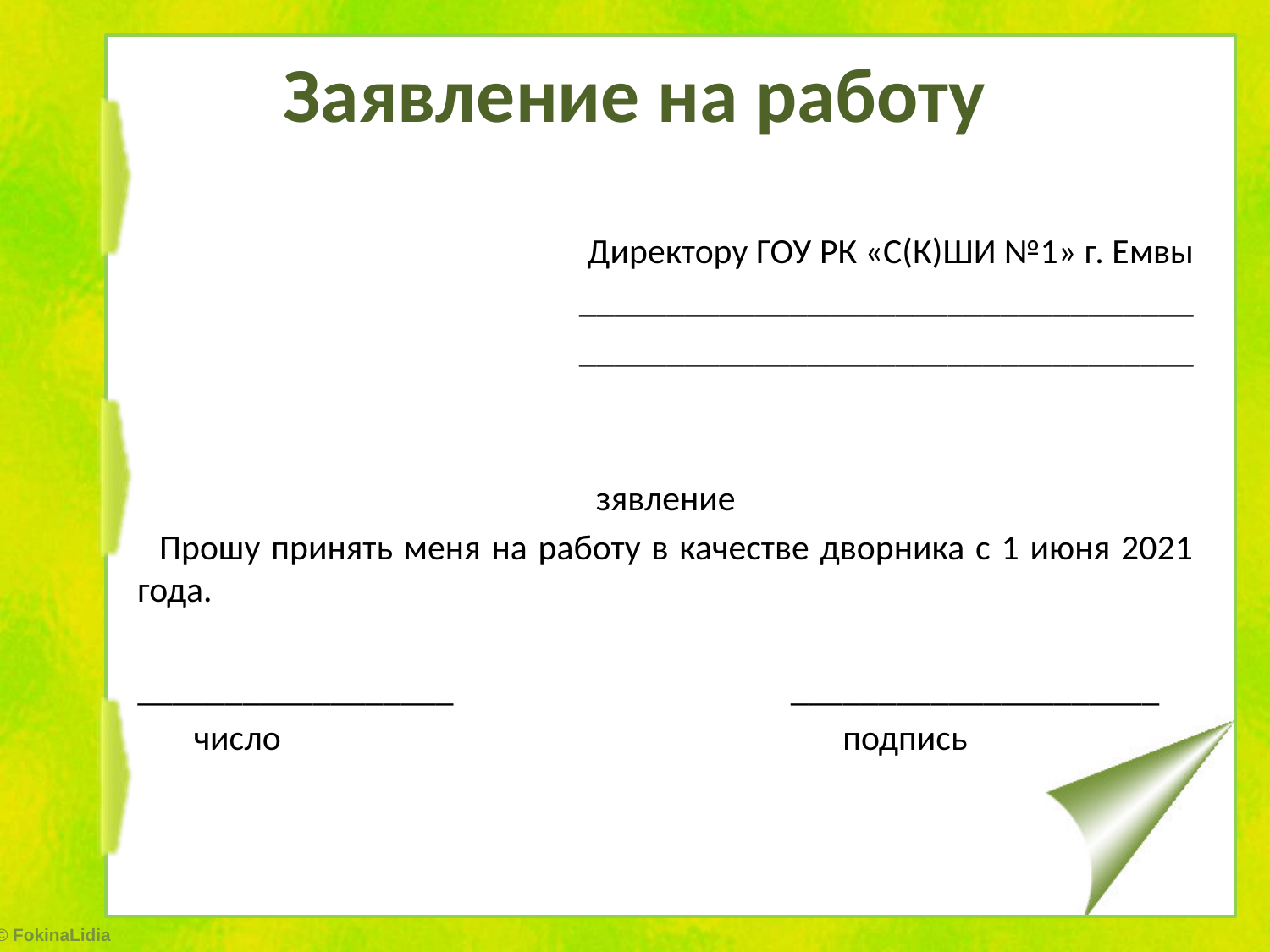

# Заявление на работу
Директору ГОУ РК «С(К)ШИ №1» г. Емвы
___________________________________
___________________________________

зявление
  Прошу принять меня на работу в качестве дворника с 1 июня 2021 года.

__________________                                          _____________________
       число                                                                      подпись